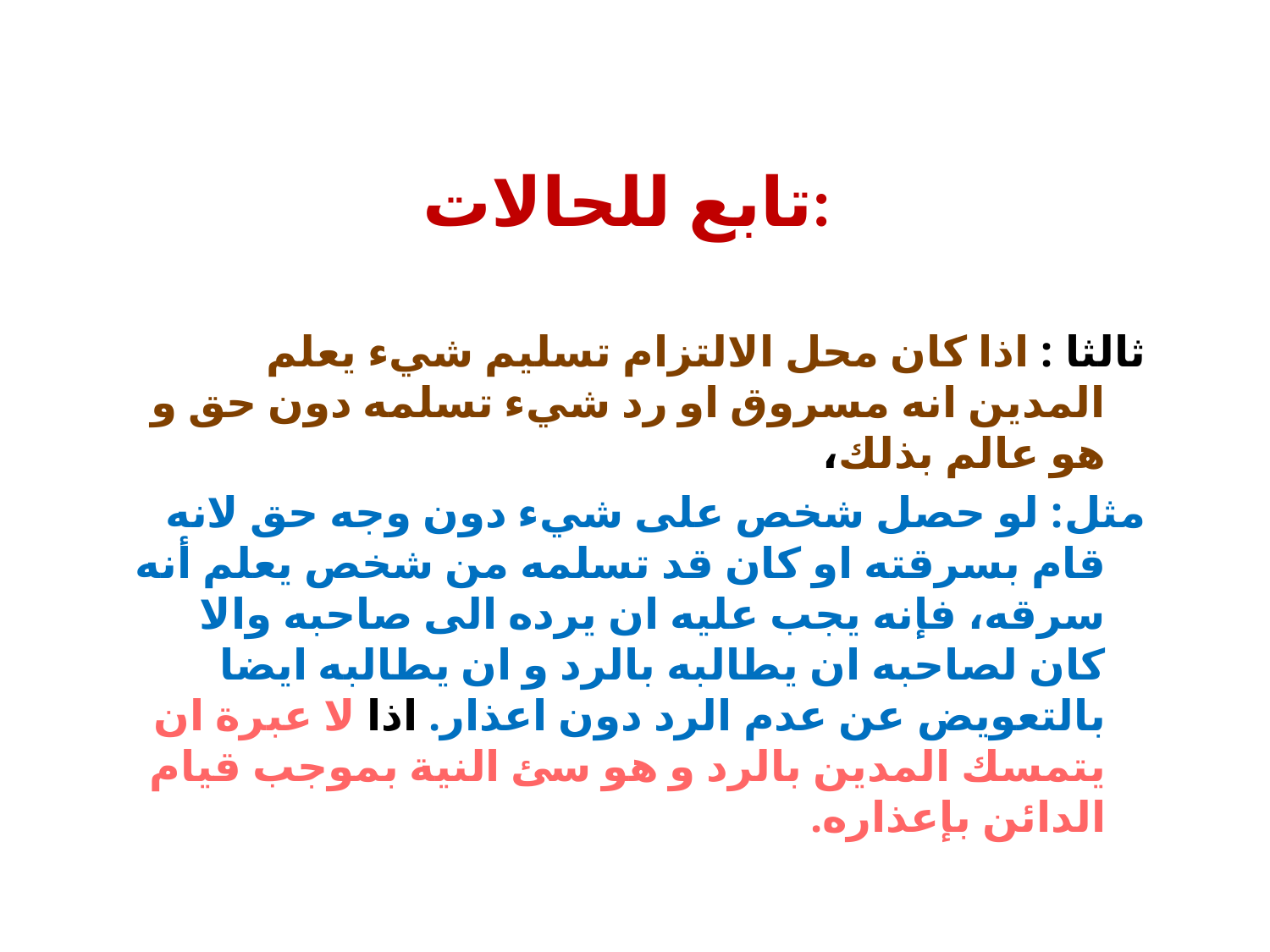

# تابع للحالات:
ثالثا : اذا كان محل الالتزام تسليم شيء يعلم المدين انه مسروق او رد شيء تسلمه دون حق و هو عالم بذلك،
مثل: لو حصل شخص على شيء دون وجه حق لانه قام بسرقته او كان قد تسلمه من شخص يعلم أنه سرقه، فإنه يجب عليه ان يرده الى صاحبه والا كان لصاحبه ان يطالبه بالرد و ان يطالبه ايضا بالتعويض عن عدم الرد دون اعذار. اذا لا عبرة ان يتمسك المدين بالرد و هو سئ النية بموجب قيام الدائن بإعذاره.